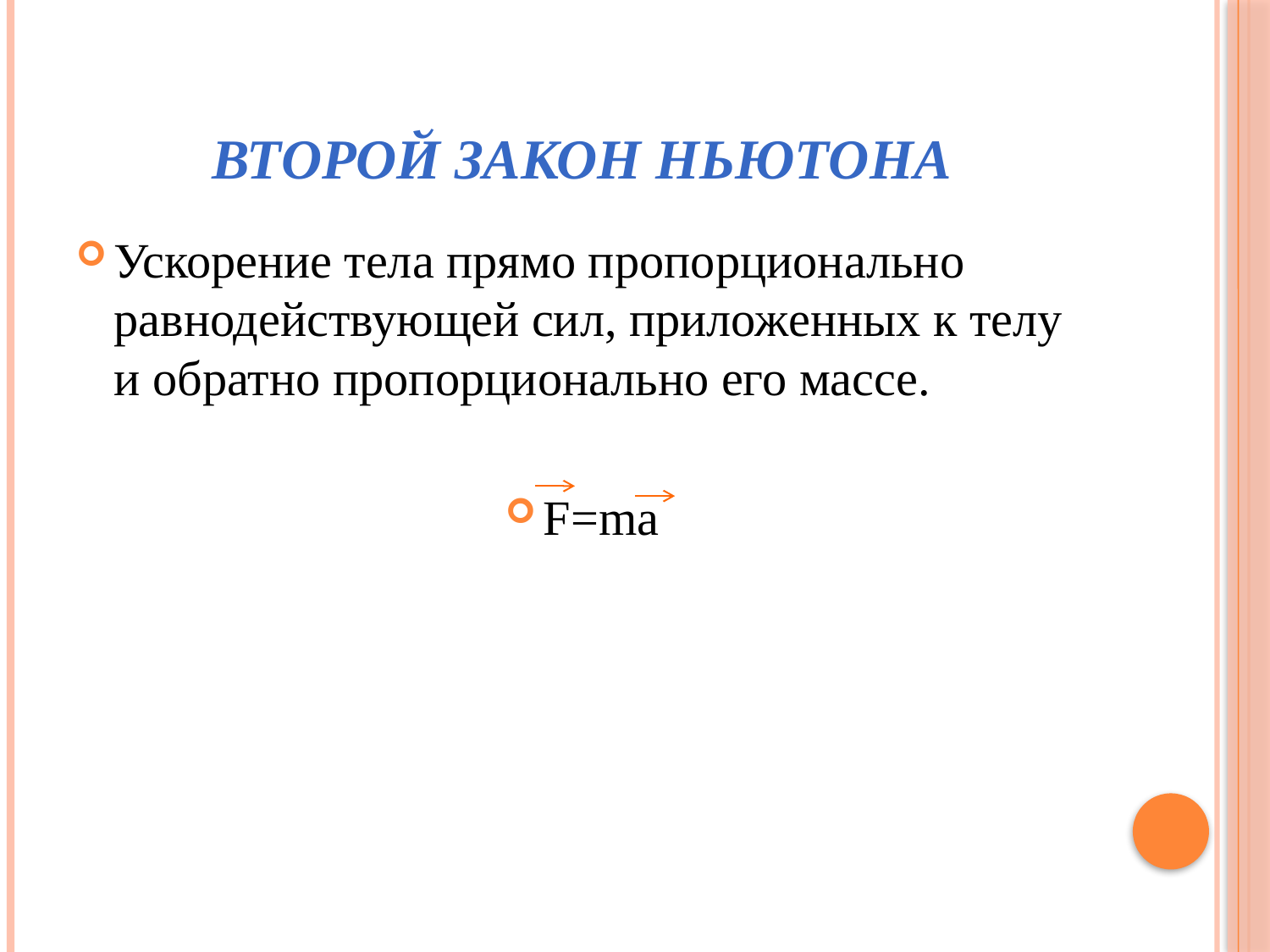

# Второй закон Ньютона
Ускорение тела прямо пропорционально равнодействующей сил, приложенных к телу и обратно пропорционально его массе.

F=ma